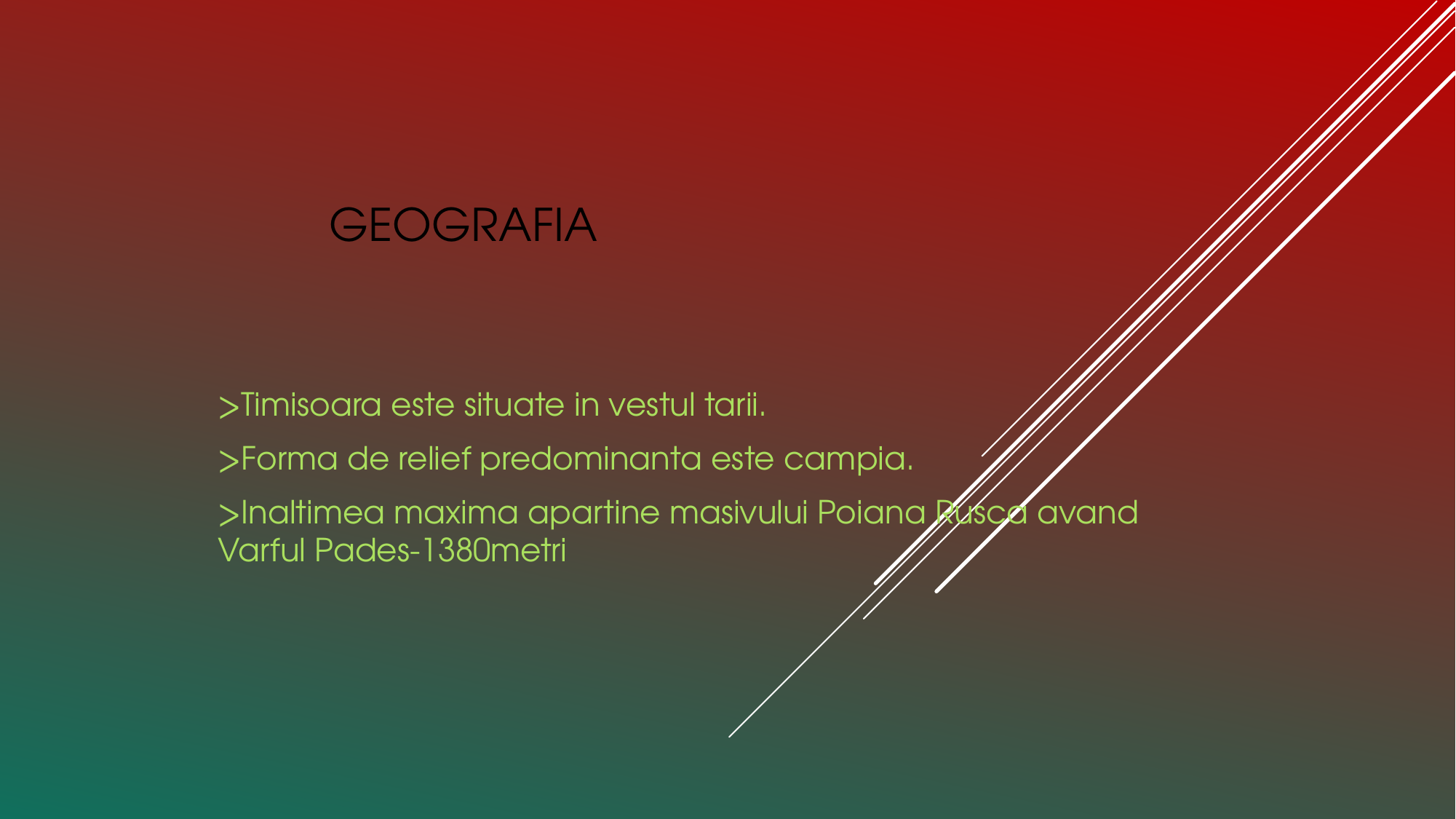

# Geografia
>Timisoara este situate in vestul tarii.
>Forma de relief predominanta este campia.
>Inaltimea maxima apartine masivului Poiana Rusca avand Varful Pades-1380metri